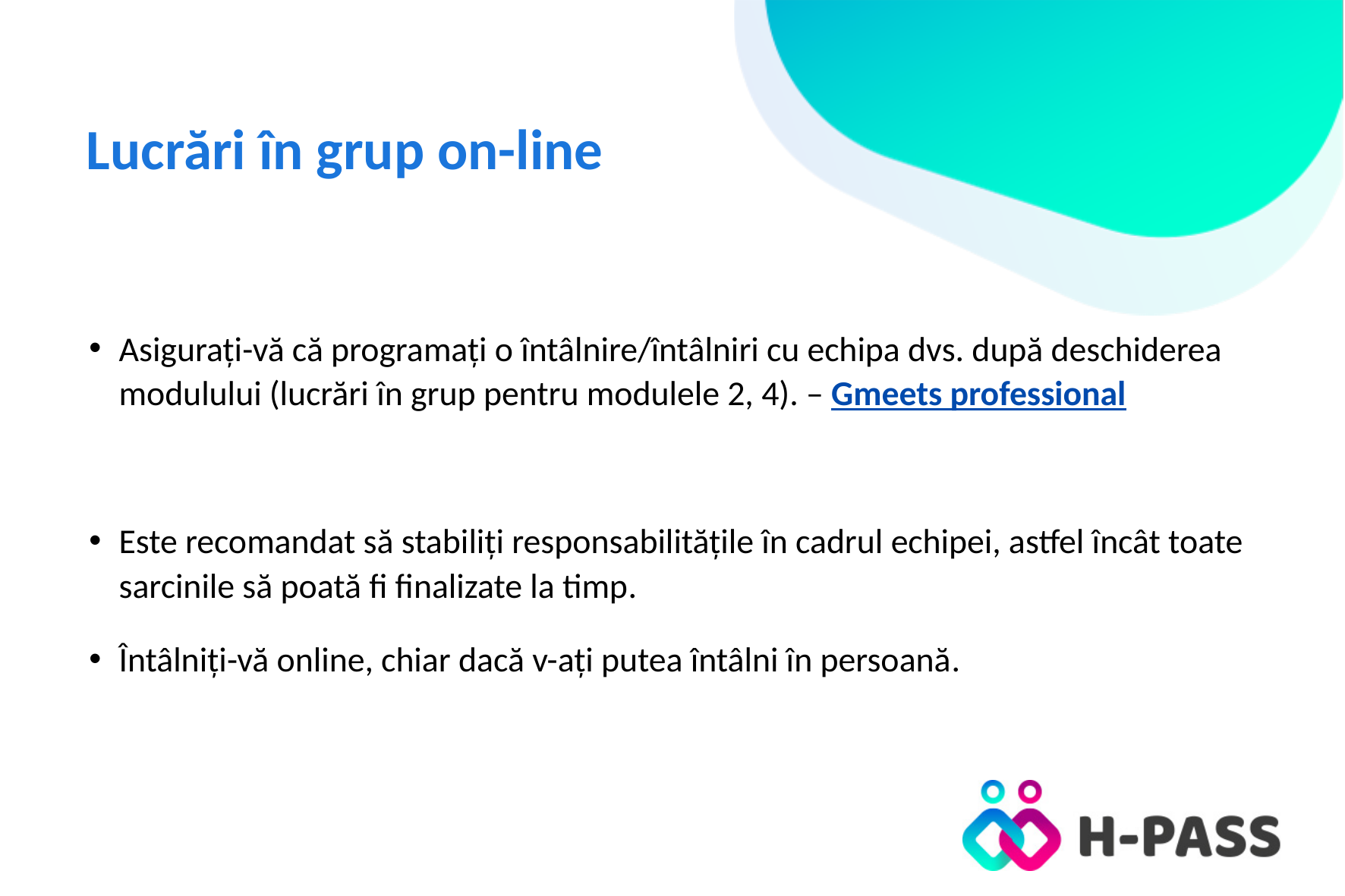

# Lucrări în grup on-line
Asigurați-vă că programați o întâlnire/întâlniri cu echipa dvs. după deschiderea modulului (lucrări în grup pentru modulele 2, 4). – Gmeets professional

Este recomandat să stabiliți responsabilitățile în cadrul echipei, astfel încât toate sarcinile să poată fi finalizate la timp.
Întâlniți-vă online, chiar dacă v-ați putea întâlni în persoană.